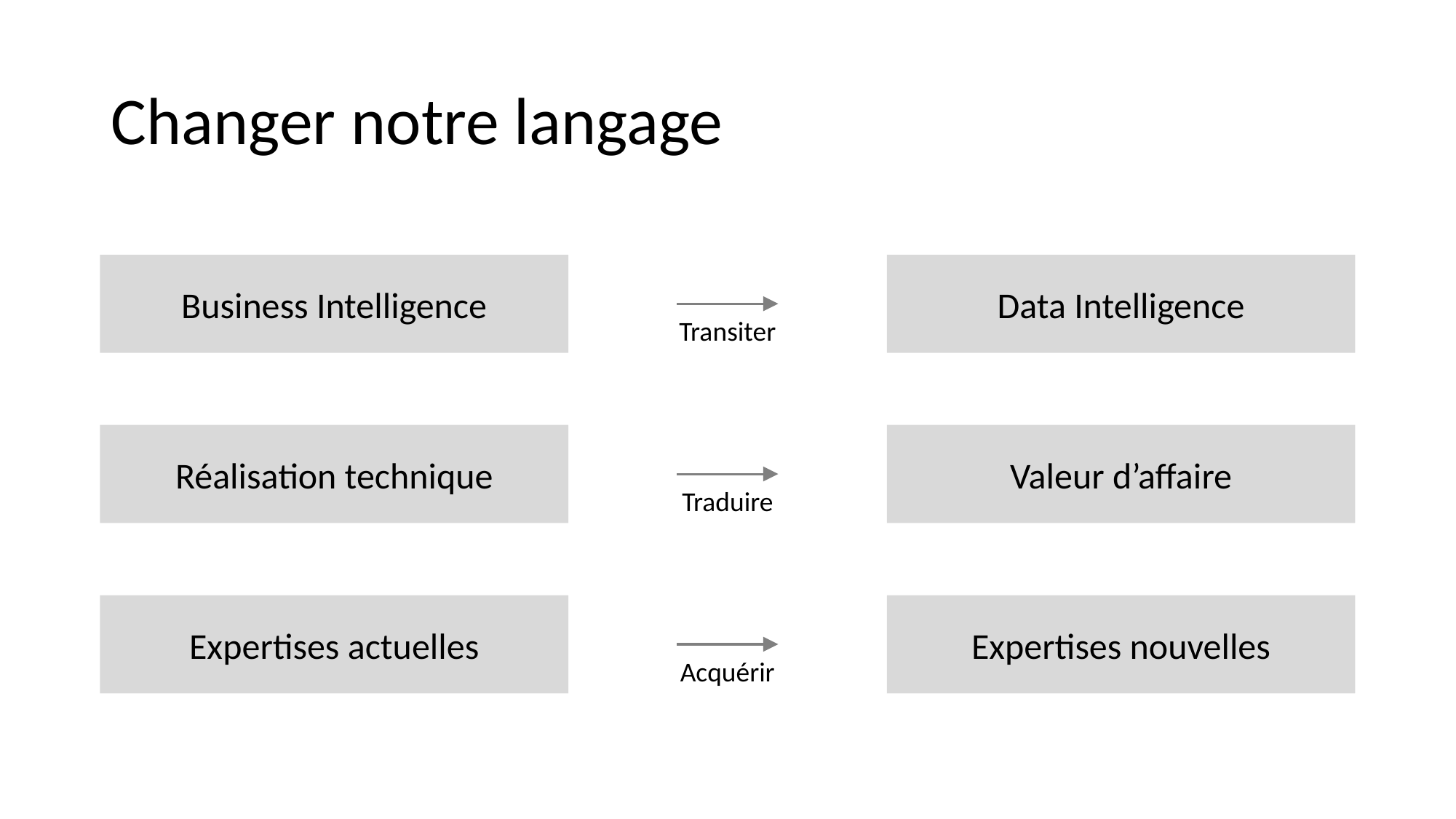

# Changer notre langage
Business Intelligence
Data Intelligence
Transiter
Réalisation technique
Valeur d’affaire
Traduire
Expertises actuelles
Expertises nouvelles
Acquérir